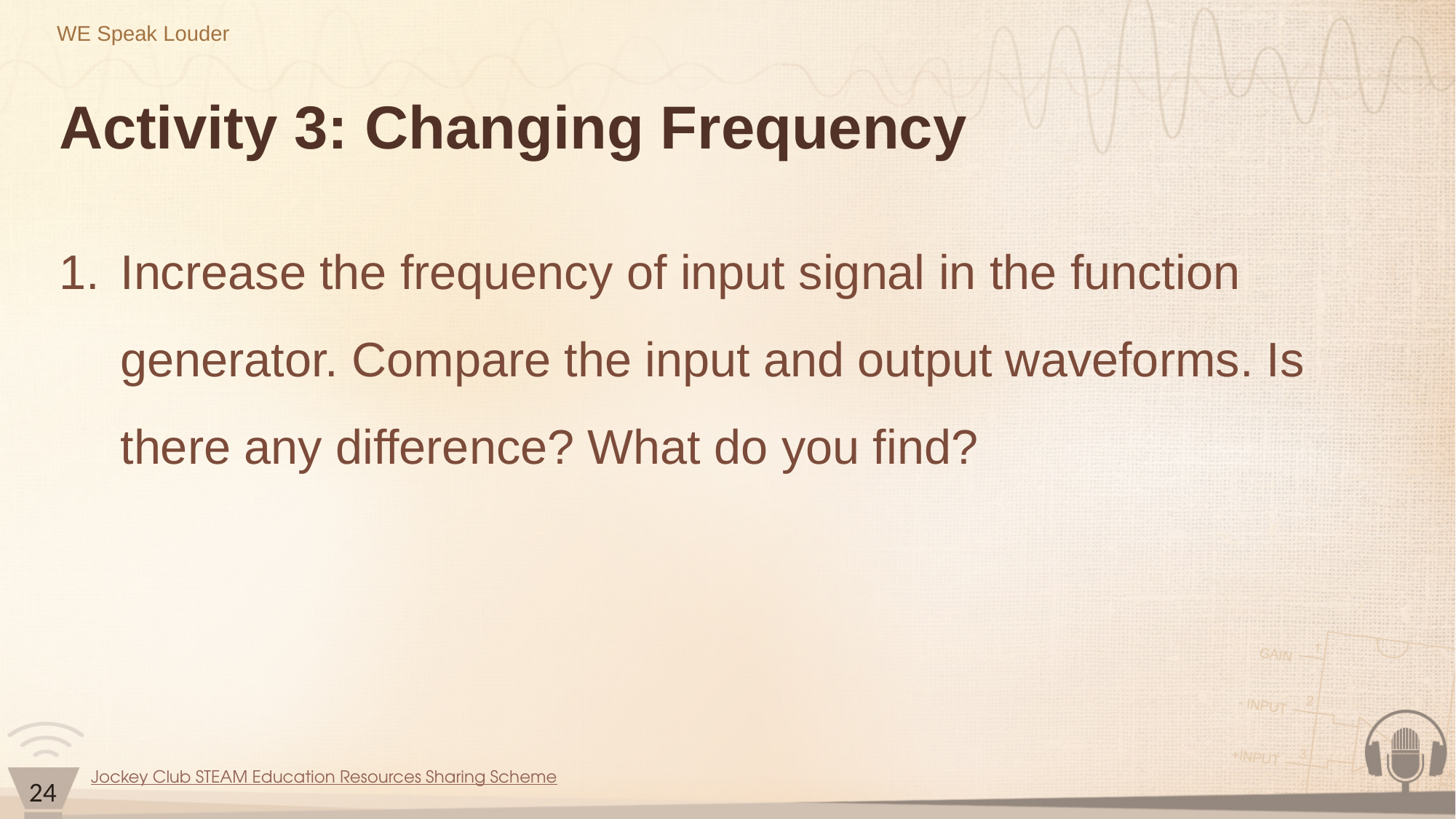

# Activity 3: Changing Frequency
Increase the frequency of input signal in the function generator. Compare the input and output waveforms. Is there any difference? What do you find?

24